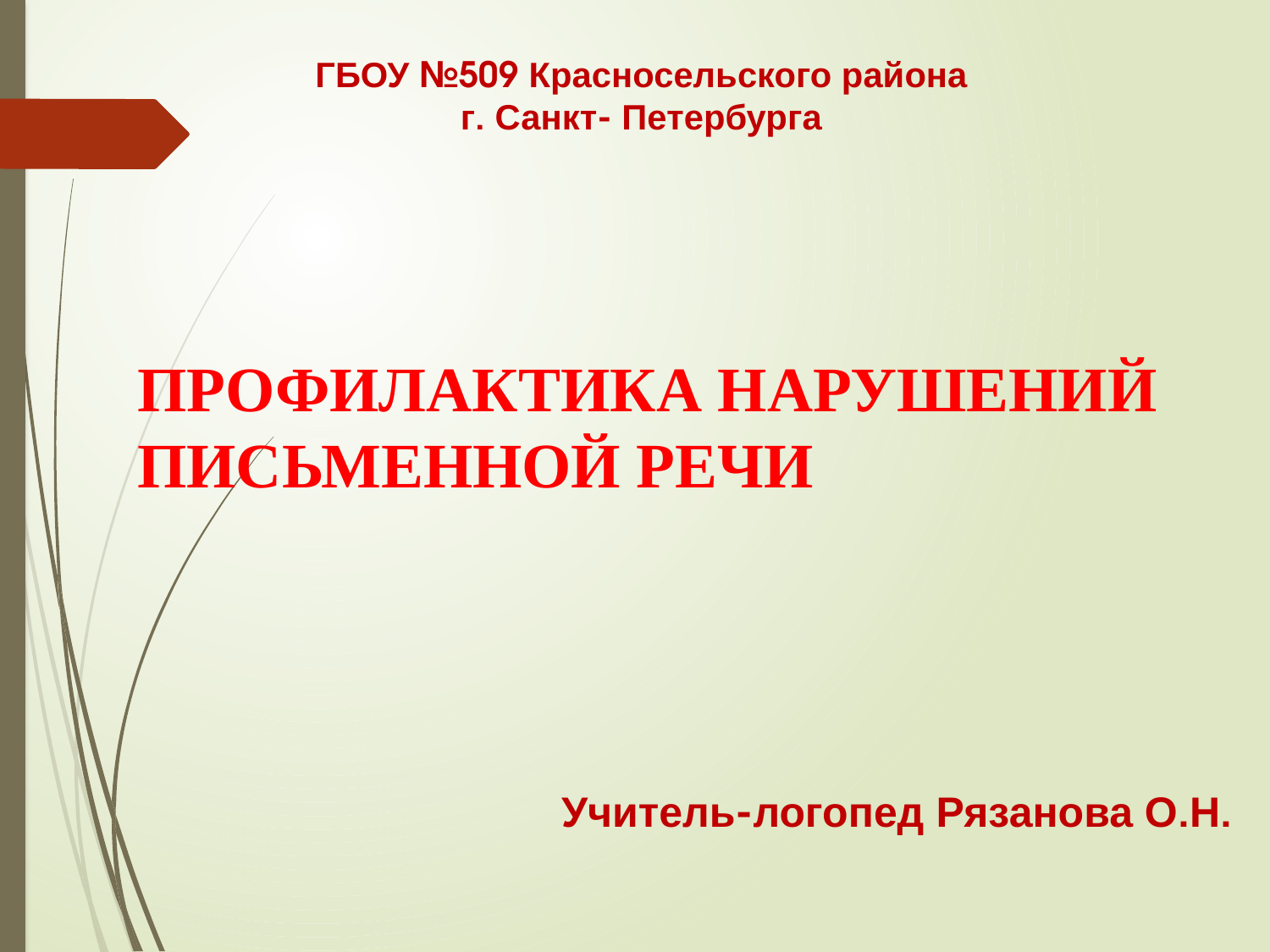

ГБОУ №509 Красносельского района
г. Санкт- Петербурга
Профилактика нарушений письменной речи

Учитель-логопед Рязанова О.Н.